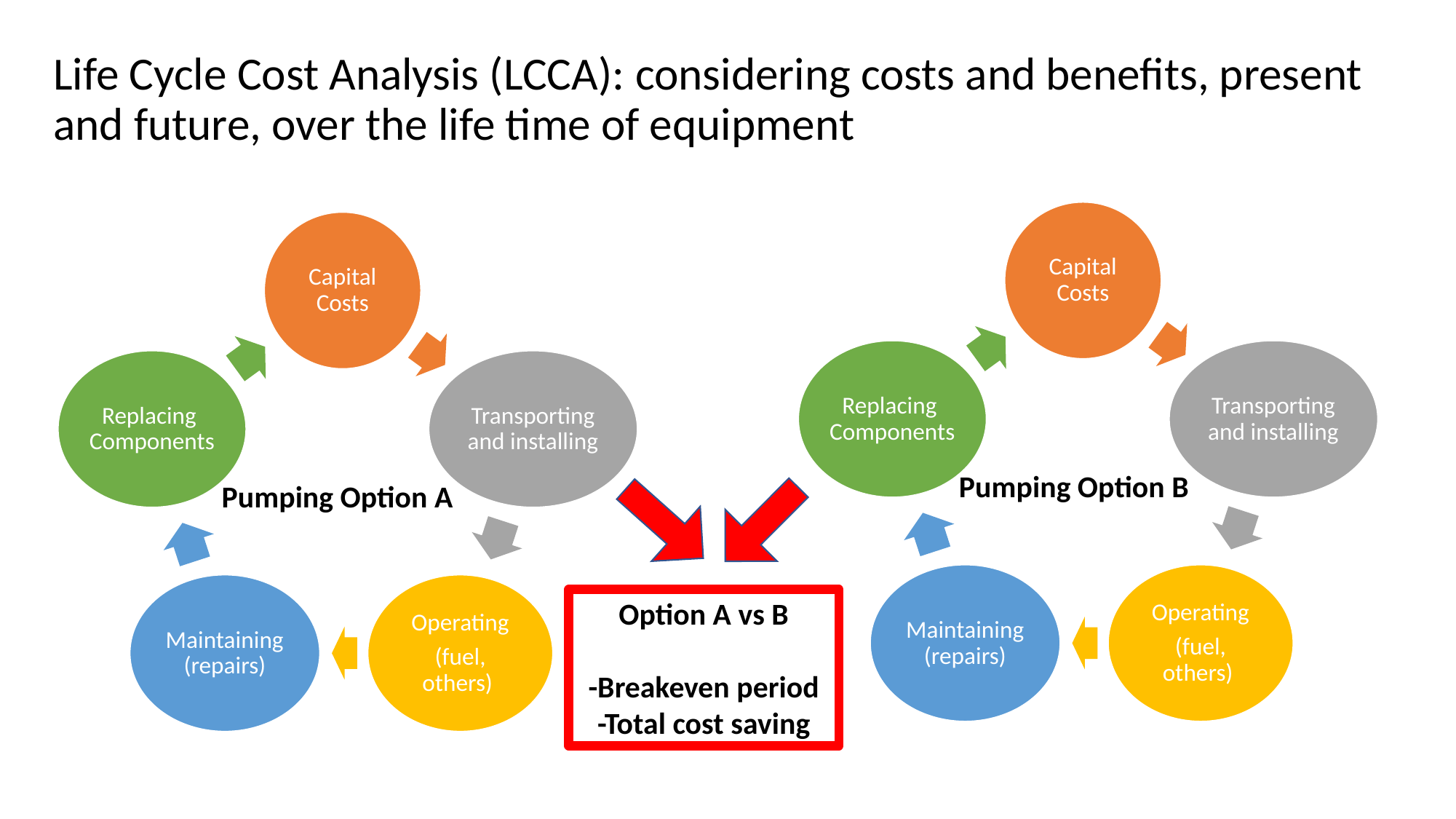

# Life Cycle Cost Analysis (LCCA): considering costs and benefits, present and future, over the life time of equipment
Capital Costs

Transporting and installing

Operating
(fuel, others)

Maintaining (repairs)

Replacing  Components

Capital Costs

Transporting and installing

Operating
(fuel, others)

Maintaining (repairs)

Replacing  Components

Pumping Option B
Pumping Option A

Option A vs B

-Breakeven period
-Total cost saving